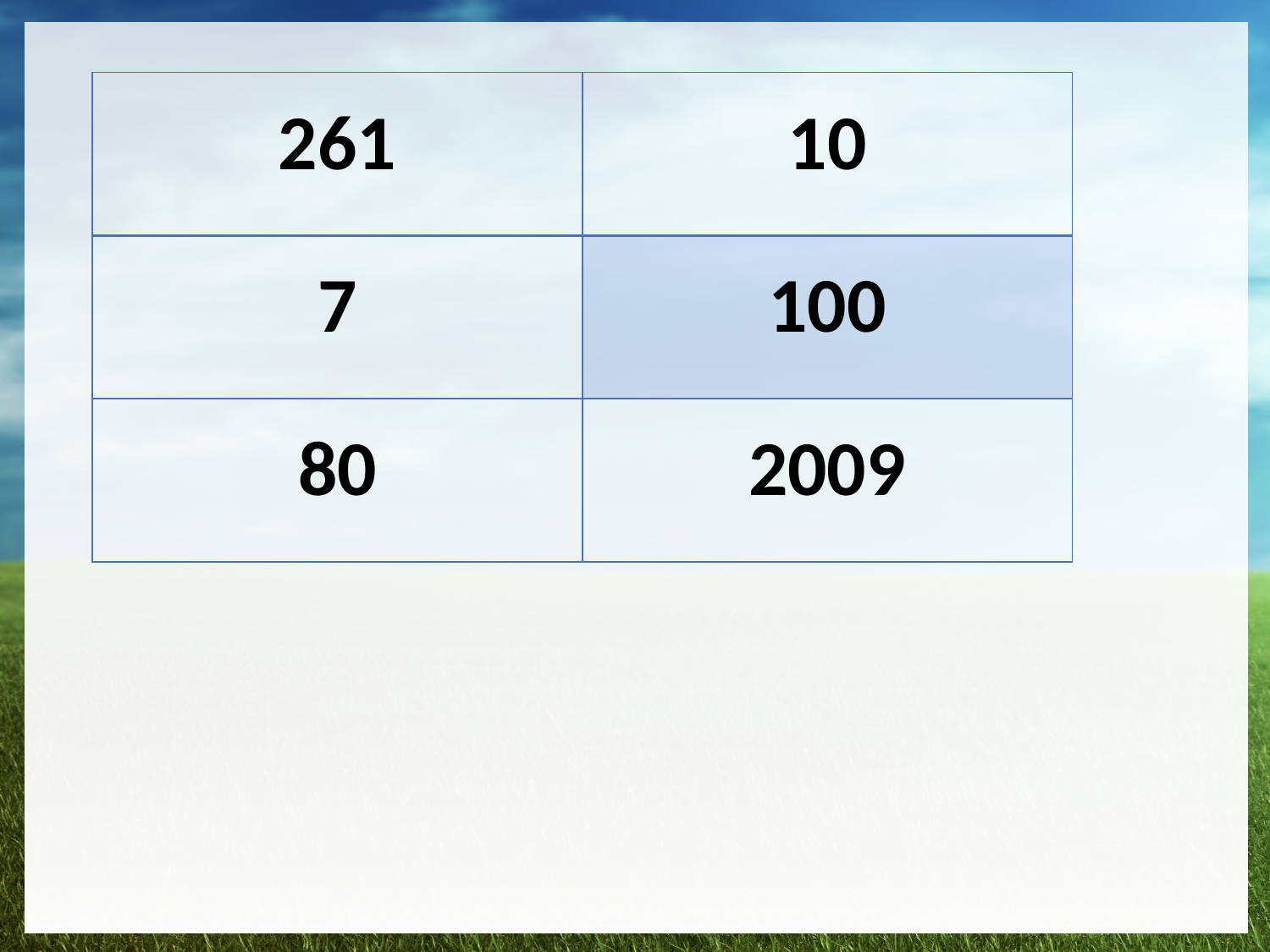

| 261 | 10 |
| --- | --- |
| 7 | 100 |
| 80 | 2009 |